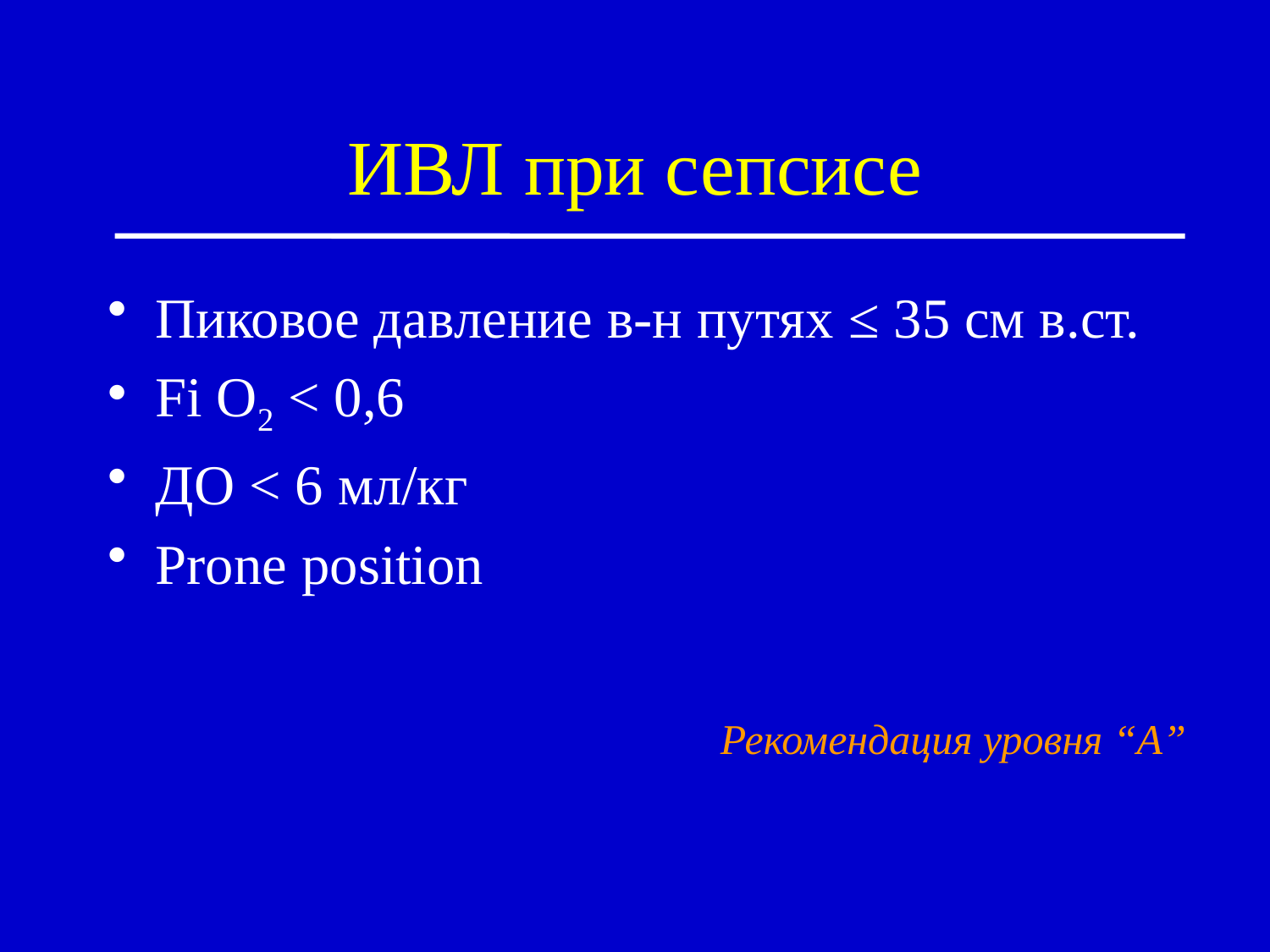

# ИВЛ при сепсисе

Пиковое давление в-н путях ≤ 35 см в.ст.
Fi O2 < 0,6
ДО < 6 мл/кг
Prone position
Рекомендация уровня “A”